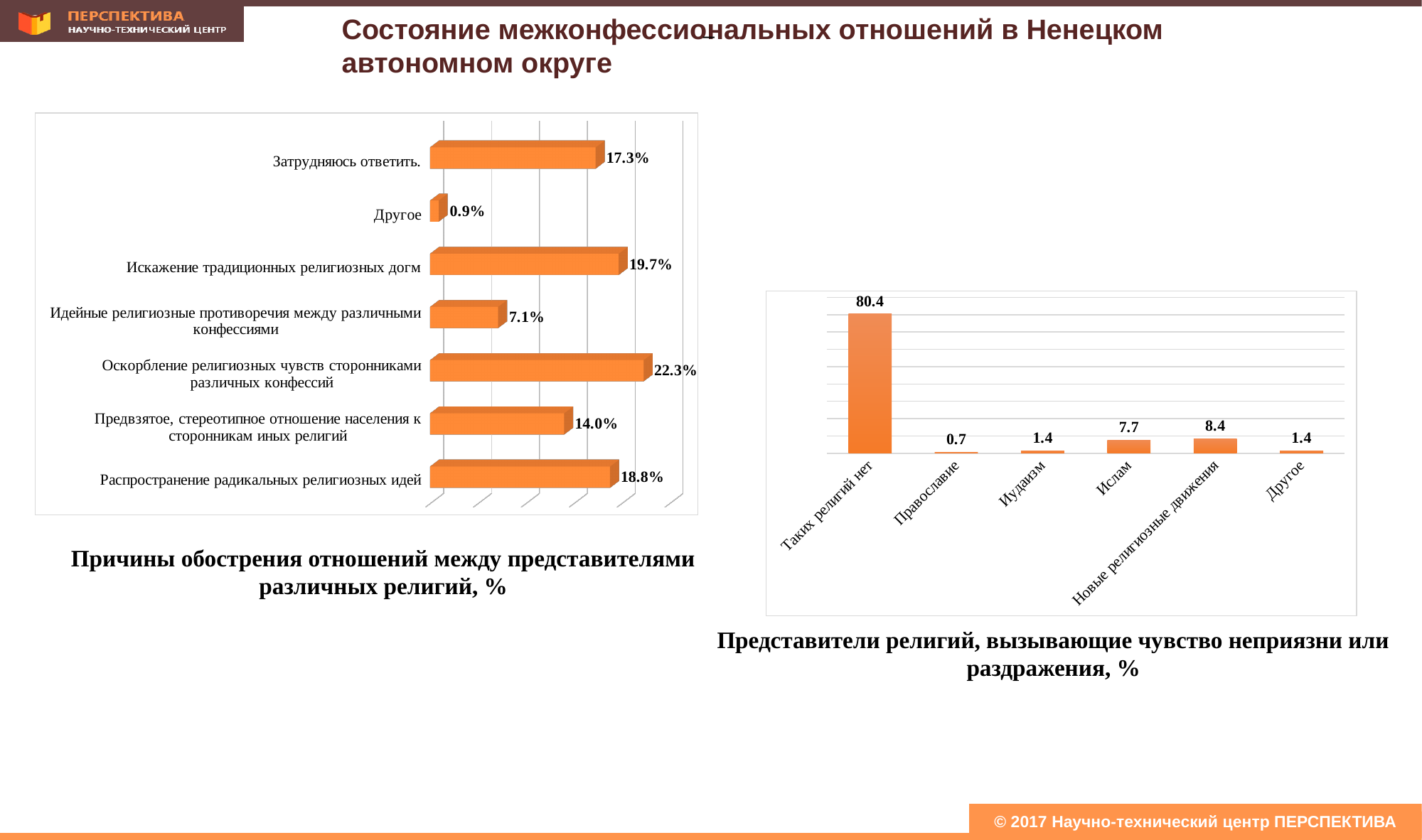

Состояние межконфессиональных отношений в Ненецком автономном округе

–

[unsupported chart]

### Chart

| Category |  |
|---|---|
| Таких религий нет | 80.4 |
| Православие | 0.7 |
| Иудаизм | 1.4 |
| Ислам | 7.7 |
| Новые религиозные движения | 8.4 |
| Другое | 1.4 |
Причины обострения отношений между представителями различных религий, %
Представители религий, вызывающие чувство неприязни или раздражения, %
© 2017 Научно-технический центр ПЕРСПЕКТИВА